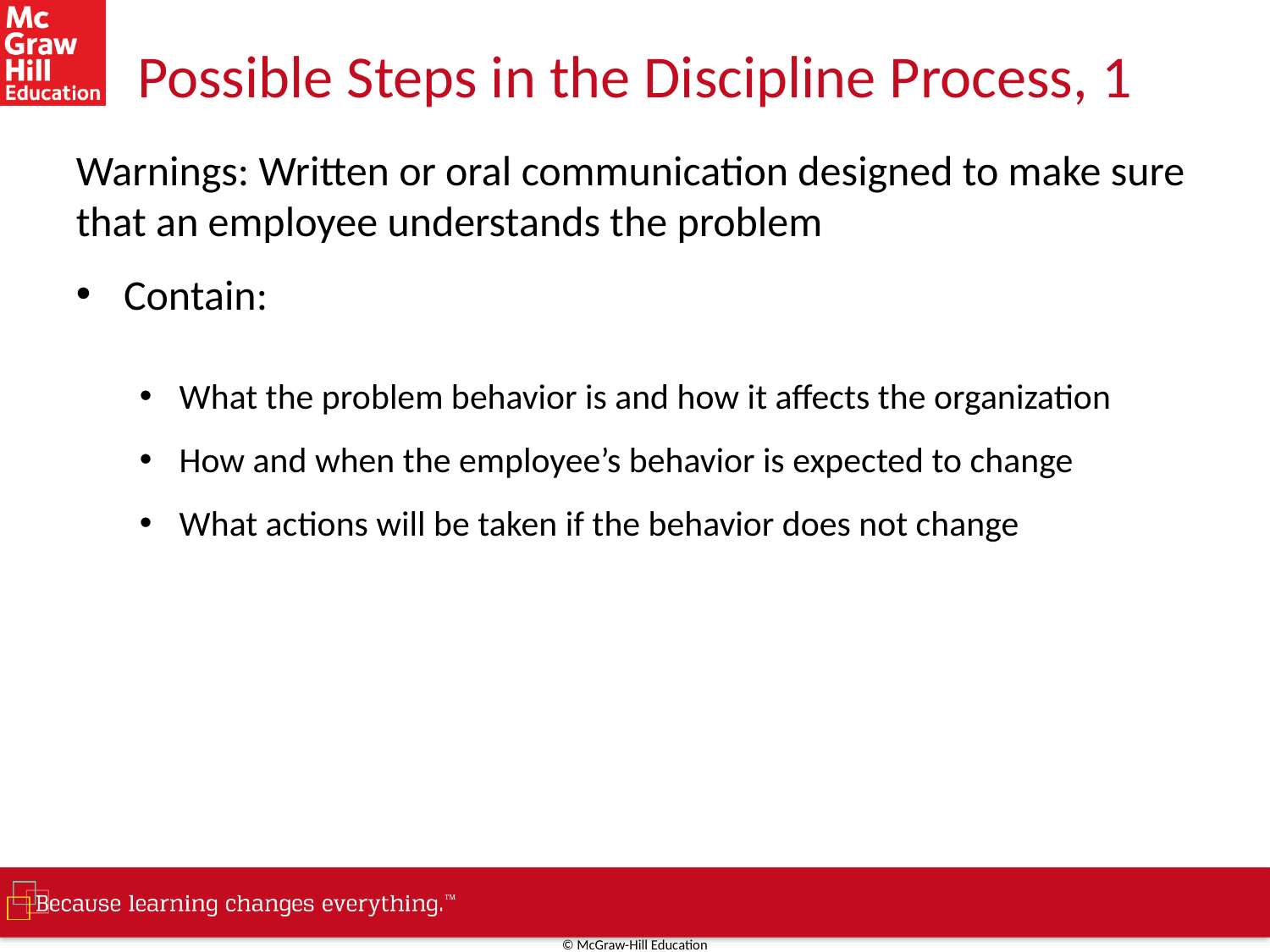

# Possible Steps in the Discipline Process, 1
Warnings: Written or oral communication designed to make sure that an employee understands the problem
Contain:

What the problem behavior is and how it affects the organization
How and when the employee’s behavior is expected to change
What actions will be taken if the behavior does not change